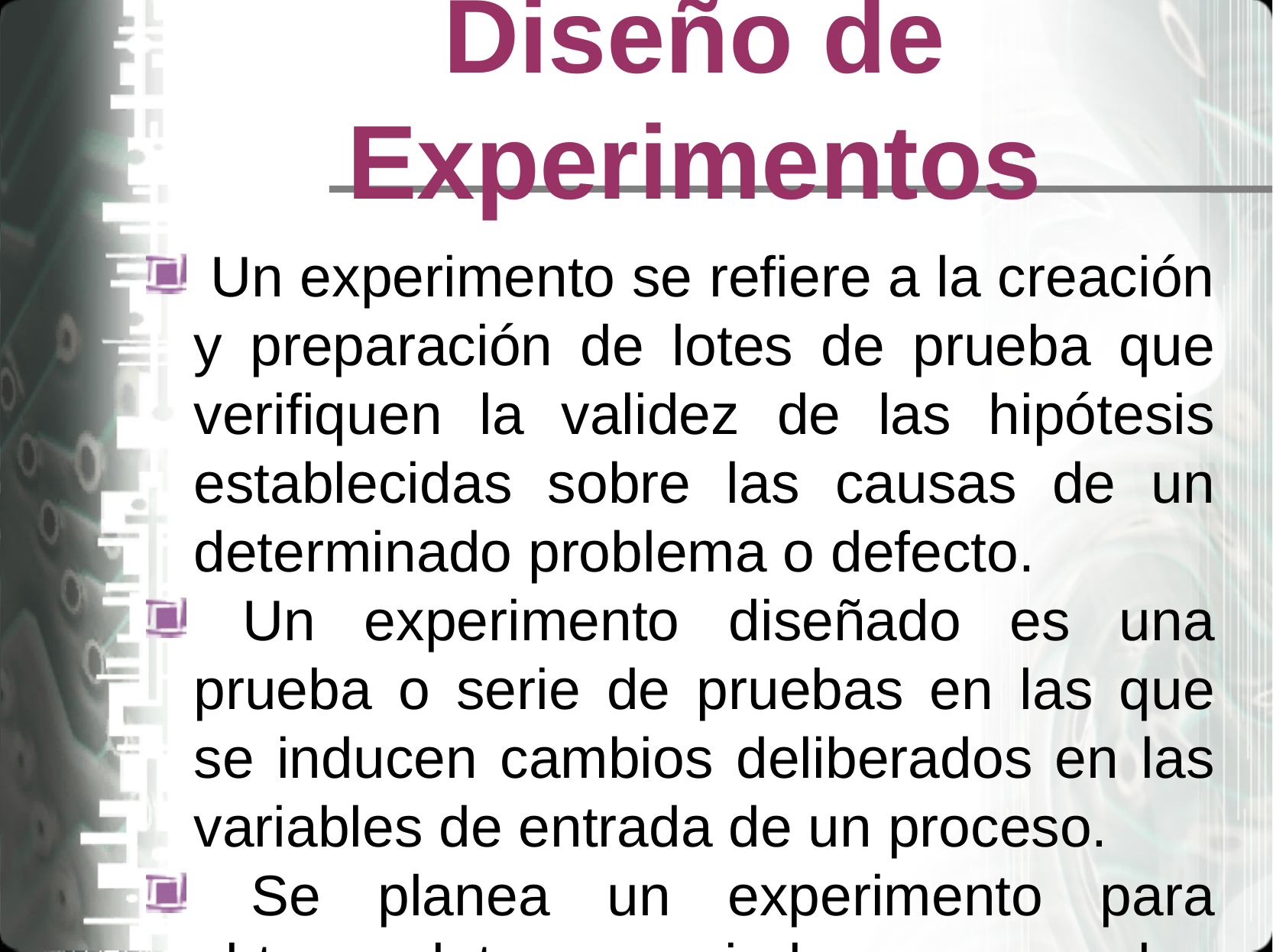

# Diseño de Experimentos
 Un experimento se refiere a la creación y preparación de lotes de prueba que verifiquen la validez de las hipótesis establecidas sobre las causas de un determinado problema o defecto.
 Un experimento diseñado es una prueba o serie de pruebas en las que se inducen cambios deliberados en las variables de entrada de un proceso.
 Se planea un experimento para obtener datos apropiados, que puedan ser analizados mediante métodos estadísticos, con objeto de producir conclusiones válidas y objetivas.